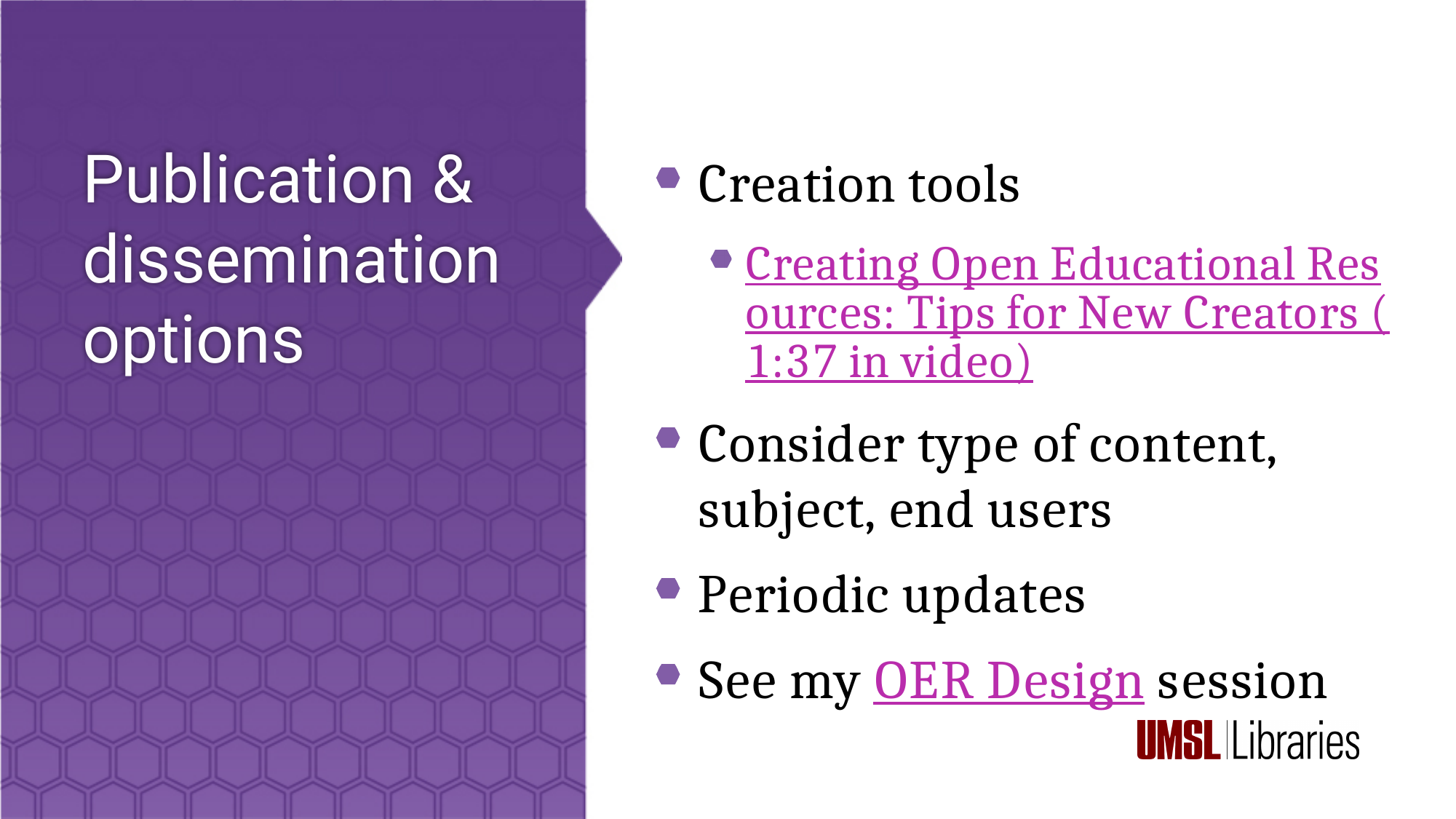

Creation tools
Creating Open Educational Resources: Tips for New Creators (1:37 in video)
Consider type of content, subject, end users
Periodic updates
See my OER Design session
# Publication & dissemination options